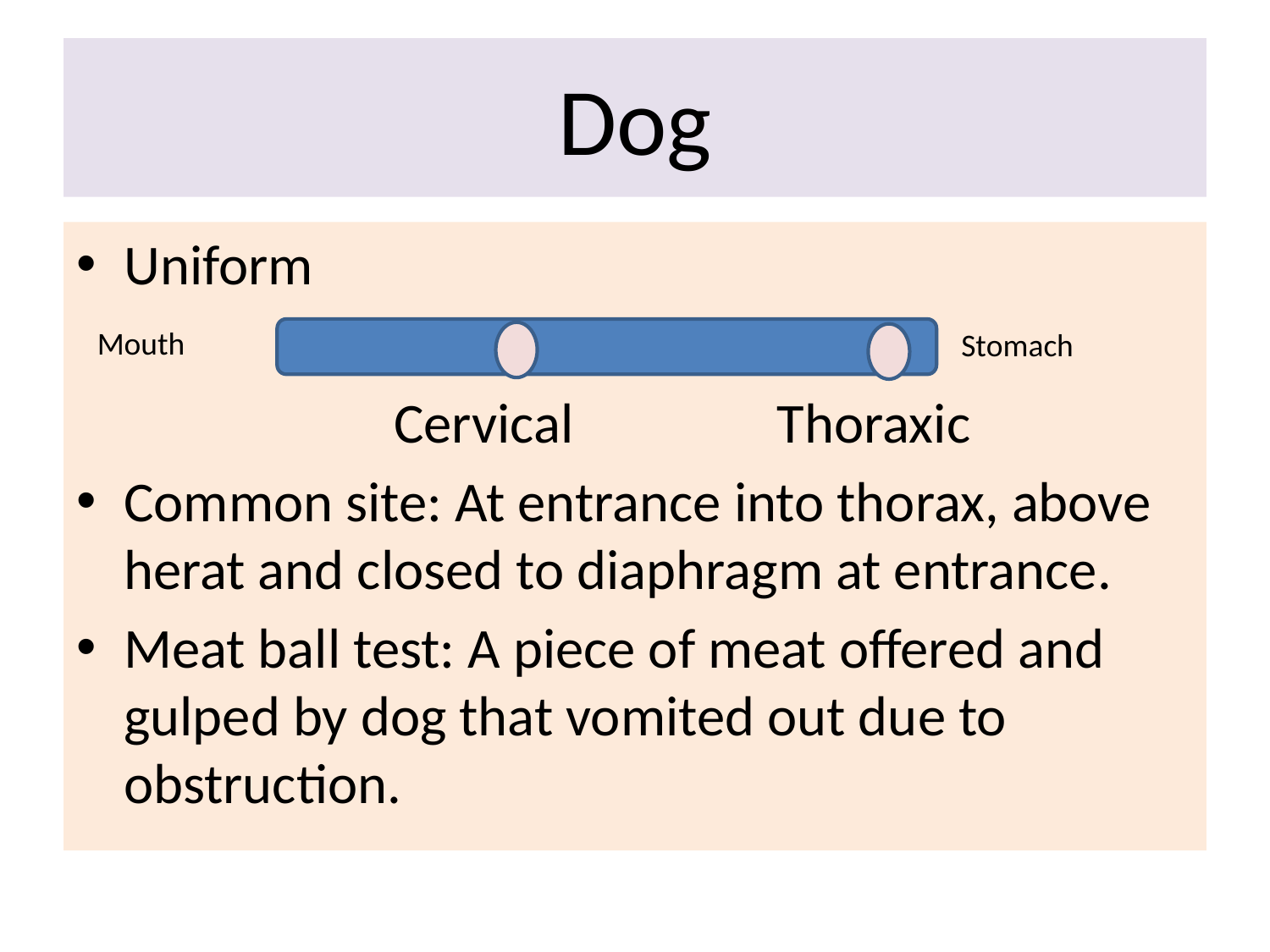

# Dog
Uniform

                         Cervical                Thoraxic
Common site: At entrance into thorax, above herat and closed to diaphragm at entrance.
Meat ball test: A piece of meat offered and gulped by dog that vomited out due to obstruction.
Mouth
Stomach